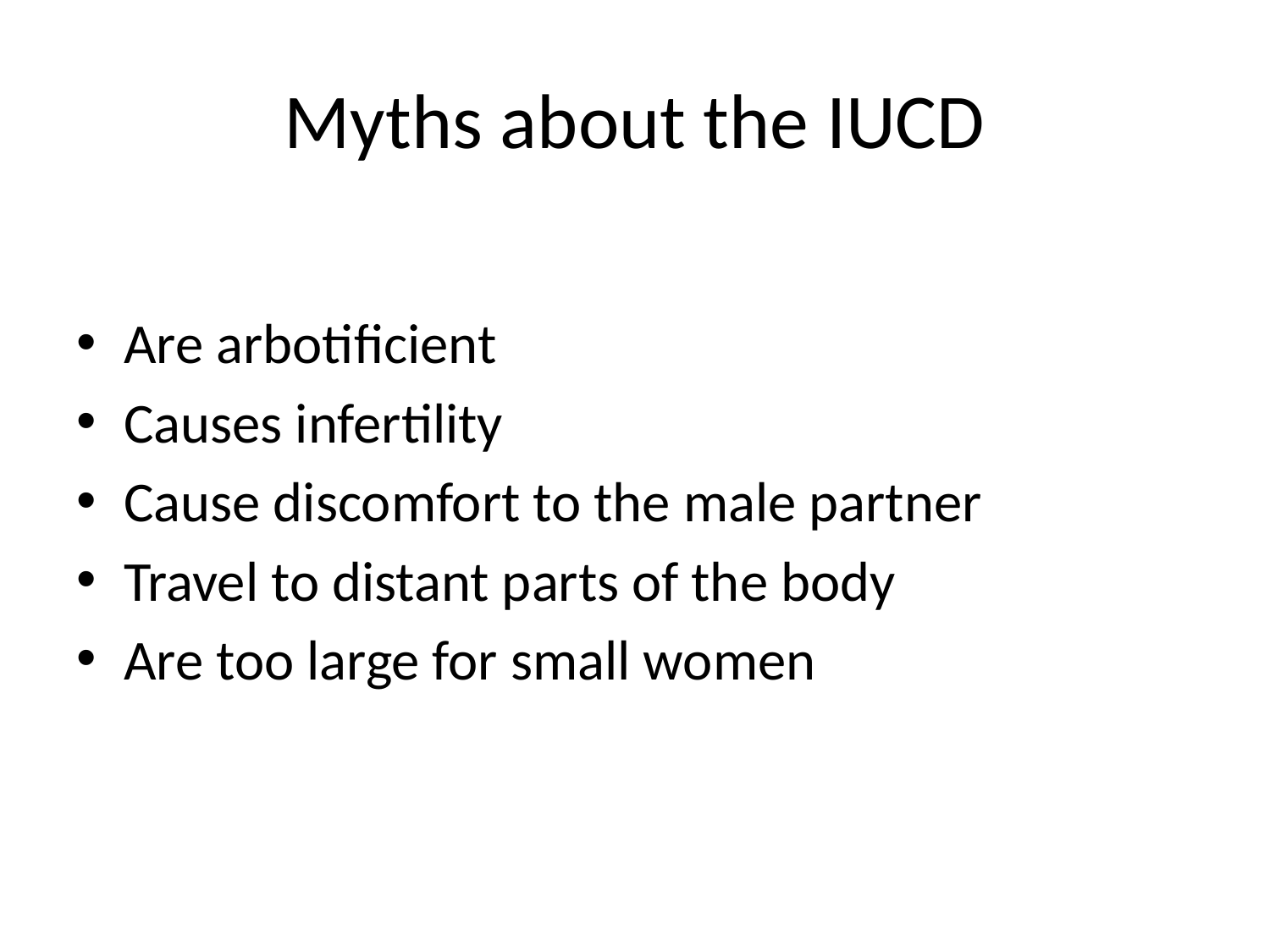

# Myths about the IUCD

Are arbotificient
Causes infertility
Cause discomfort to the male partner
Travel to distant parts of the body
Are too large for small women